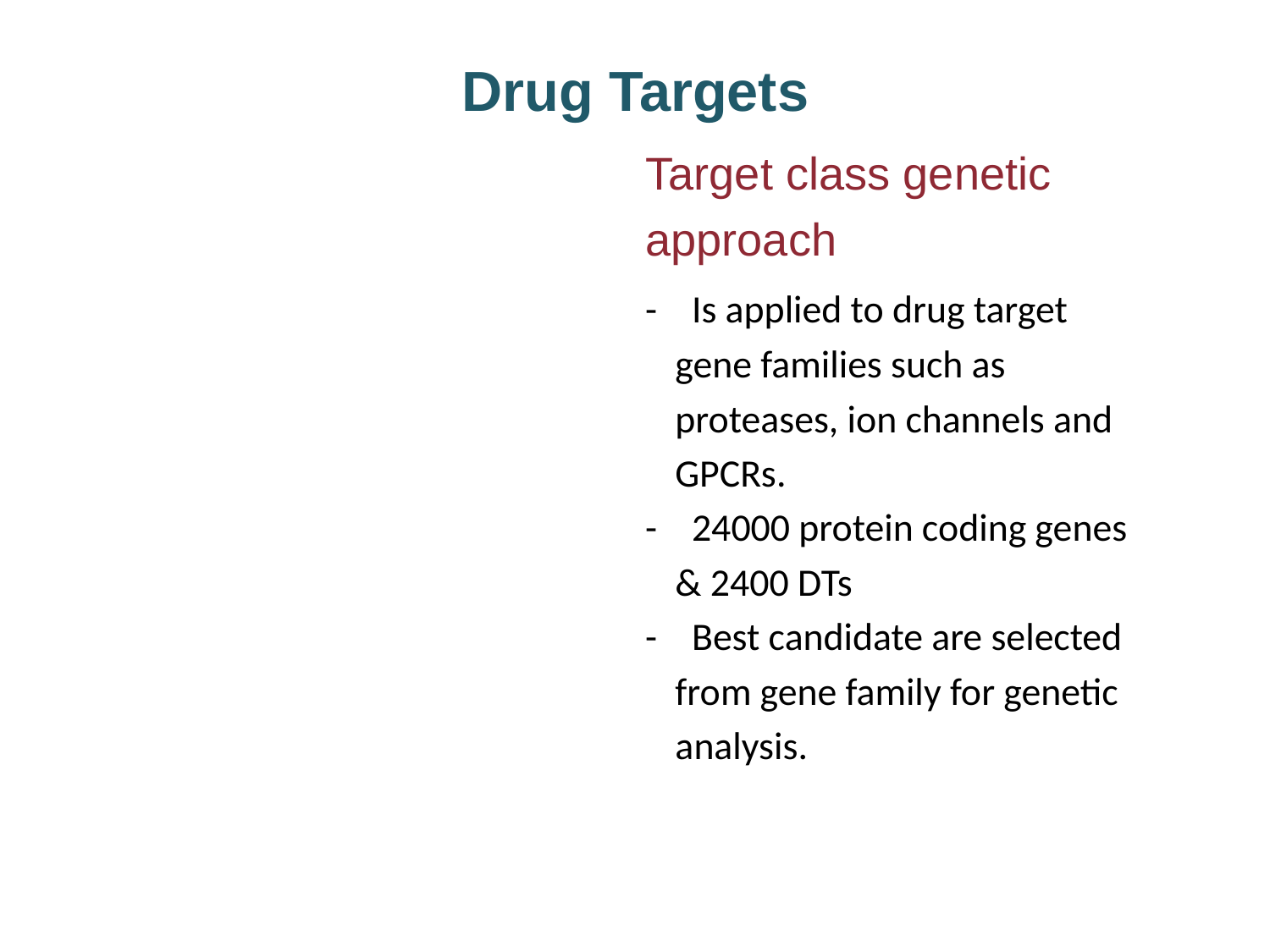

Drug Targets
Target class genetic
approach
-    Is applied to drug target gene families such as proteases, ion channels and GPCRs.
-    24000 protein coding genes & 2400 DTs
-    Best candidate are selected from gene family for genetic analysis.